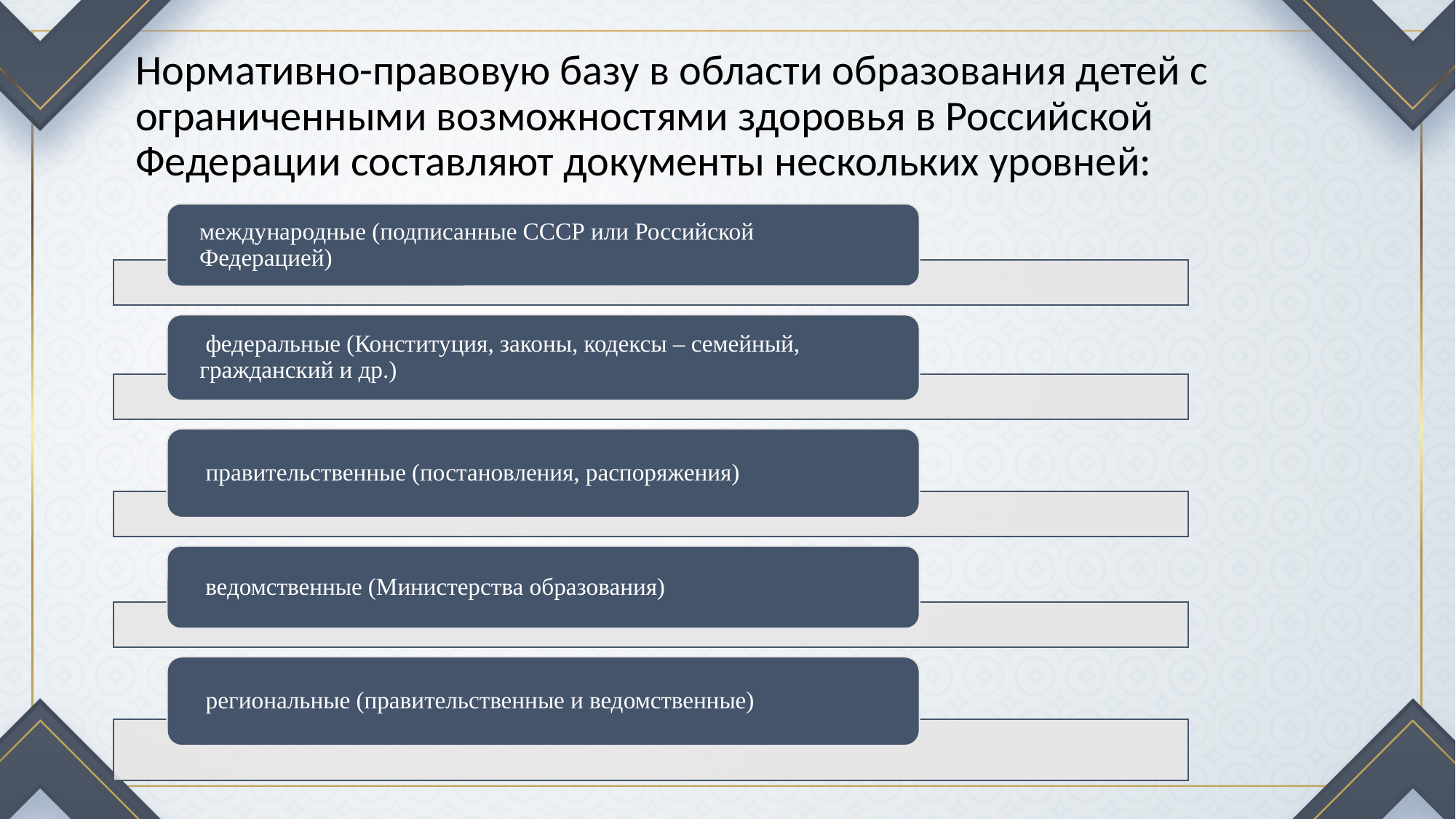

# Нормативно-правовую базу в области образования детей с ограниченными возможностями здоровья в Российской Федерации составляют документы нескольких уровней:
международные (подписанные СССР или Российской Федерацией)
 федеральные (Конституция, законы, кодексы – семейный, гражданский и др.)
 правительственные (постановления, распоряжения)
 ведомственные (Министерства образования)
 региональные (правительственные и ведомственные)